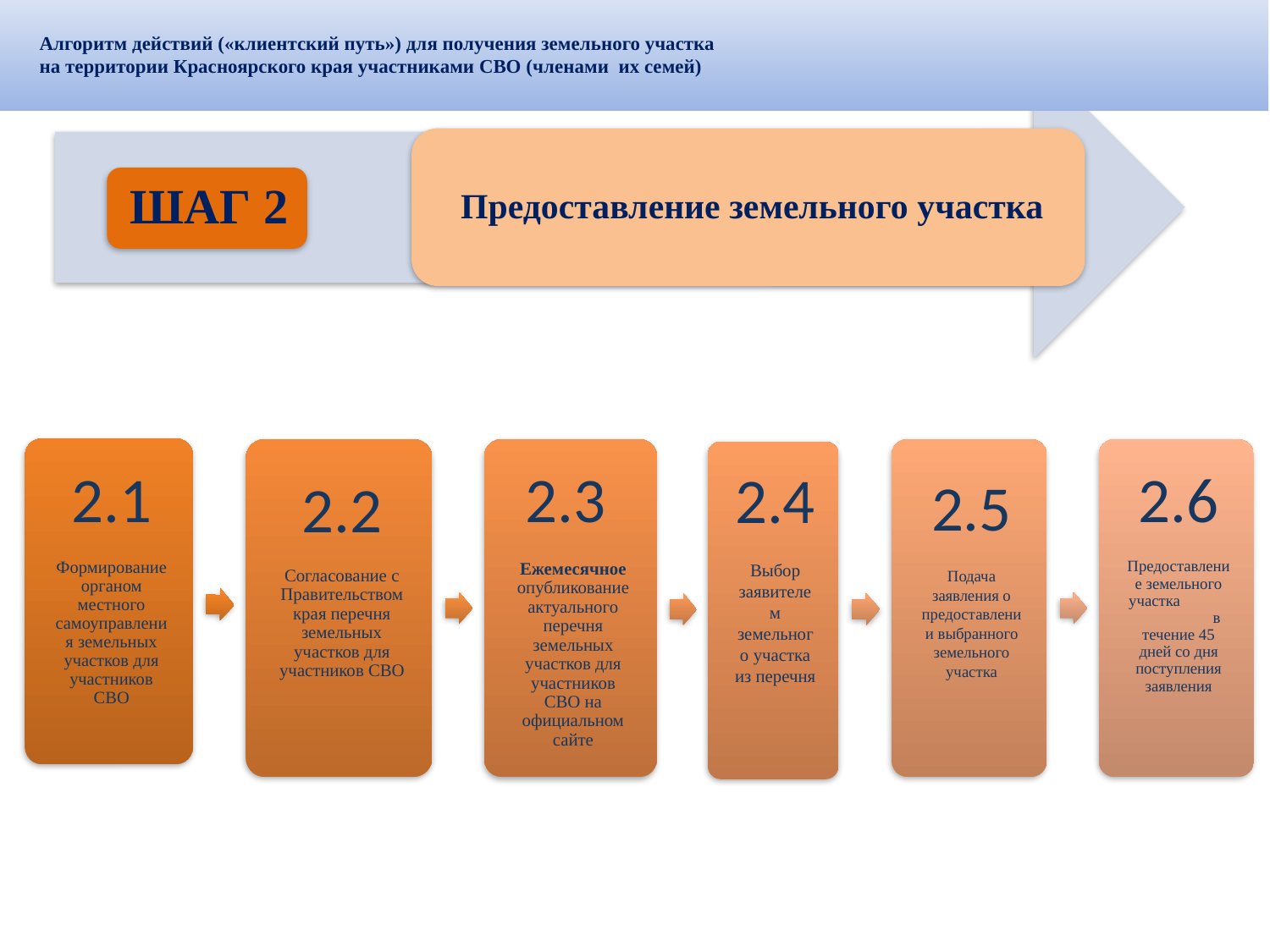

# Алгоритм действий («клиентский путь») для получения земельного участка на территории Красноярского края участниками СВО (членами  их семей)
ШАГ 2
Предоставление земельного участка
2.1
Формирование органом местного самоуправления земельных участков для участников СВО

2.2

Согласование с Правительством края перечня земельных участков для участников СВО

2.3
Ежемесячное опубликование актуального перечня земельных участков для участников СВО на официальном сайте

2.4
Выбор заявителем земельного участка из перечня

2.5
Подача заявления о предоставлении выбранного земельного участка

2.6
Предоставление земельного участка                                в течение 45 дней со дня поступления заявления